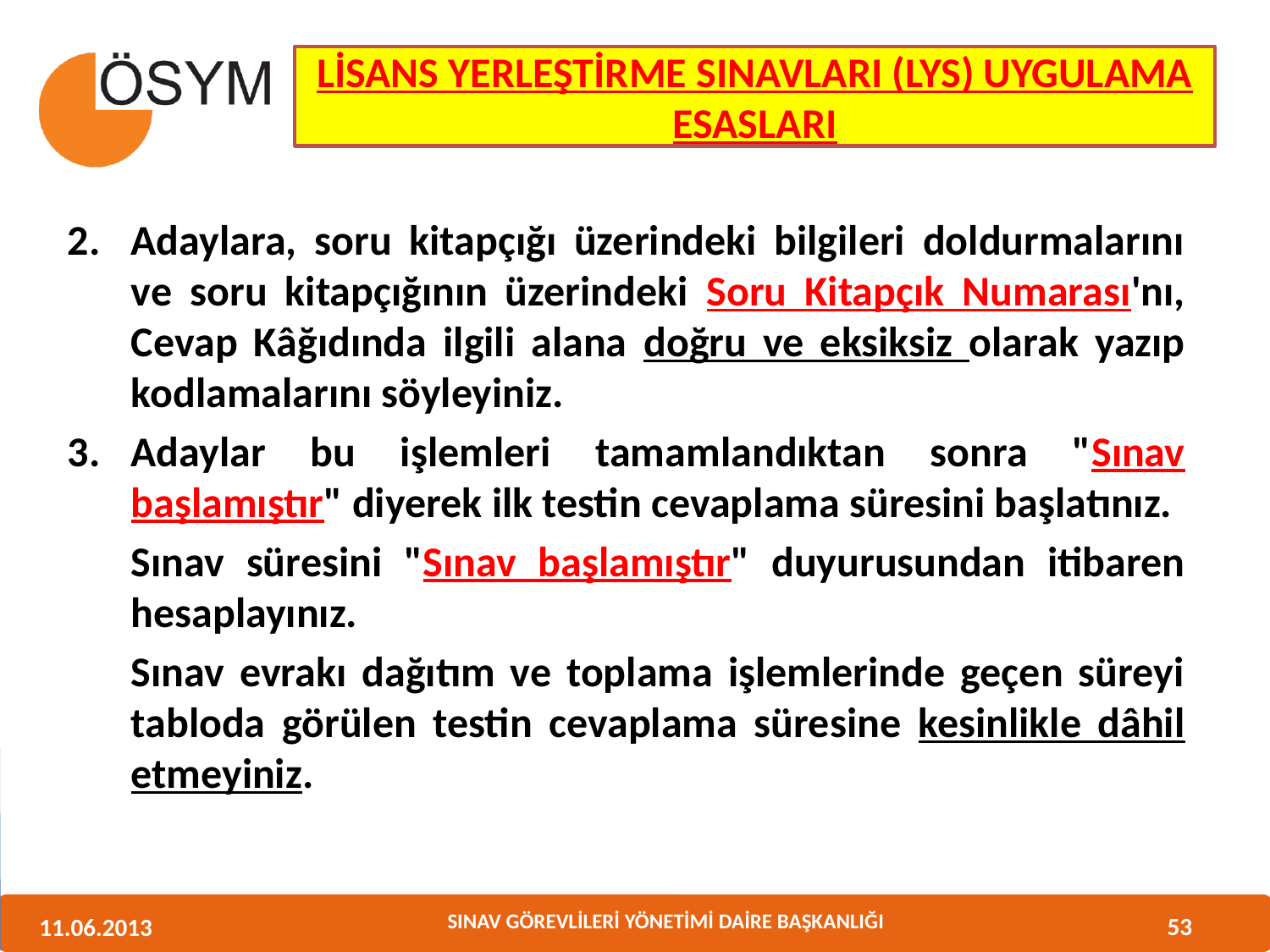

LİSANS YERLEŞTİRME SINAVLARI (LYS) UYGULAMA ESASLARI
Adaylara, soru kitapçığı üzerindeki bilgileri doldurmalarını ve soru kitapçığının üzerindeki Soru Kitapçık Numarası'nı, Cevap Kâğıdında ilgili alana doğru ve eksiksiz olarak yazıp kodlamalarını söyleyiniz.
Adaylar bu işlemleri tamamlandıktan sonra "Sınav başlamıştır" diyerek ilk testin cevaplama süresini başlatınız.
	Sınav süresini "Sınav başlamıştır" duyurusundan itibaren hesaplayınız.
	Sınav evrakı dağıtım ve toplama işlemlerinde geçen süreyi tabloda görülen testin cevaplama süresine kesinlikle dâhil etmeyiniz.
53
11.06.2013